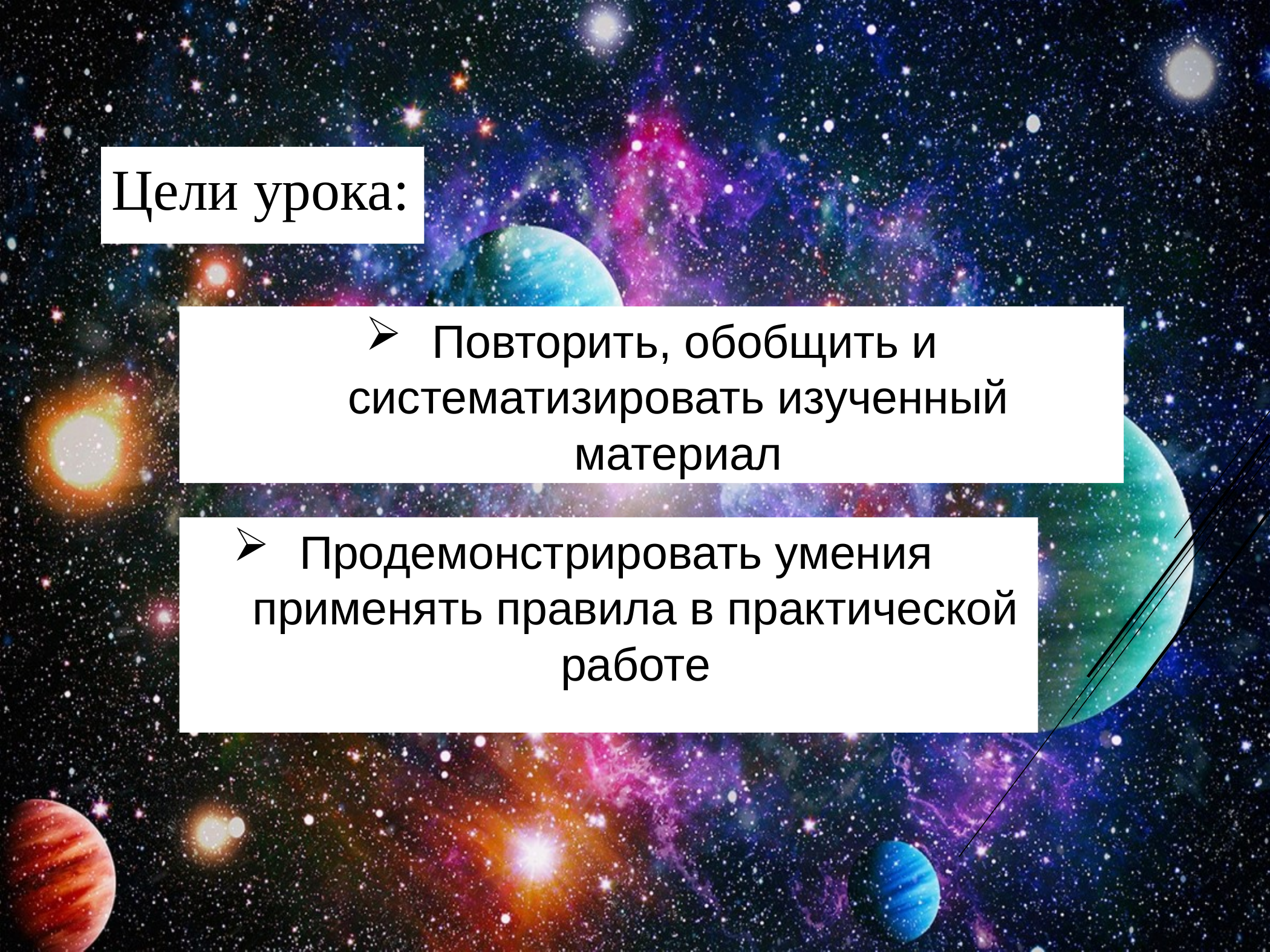

Цели урока:
 Повторить, обобщить и систематизировать изученный материал
 Продемонстрировать умения     применять правила в практической работе